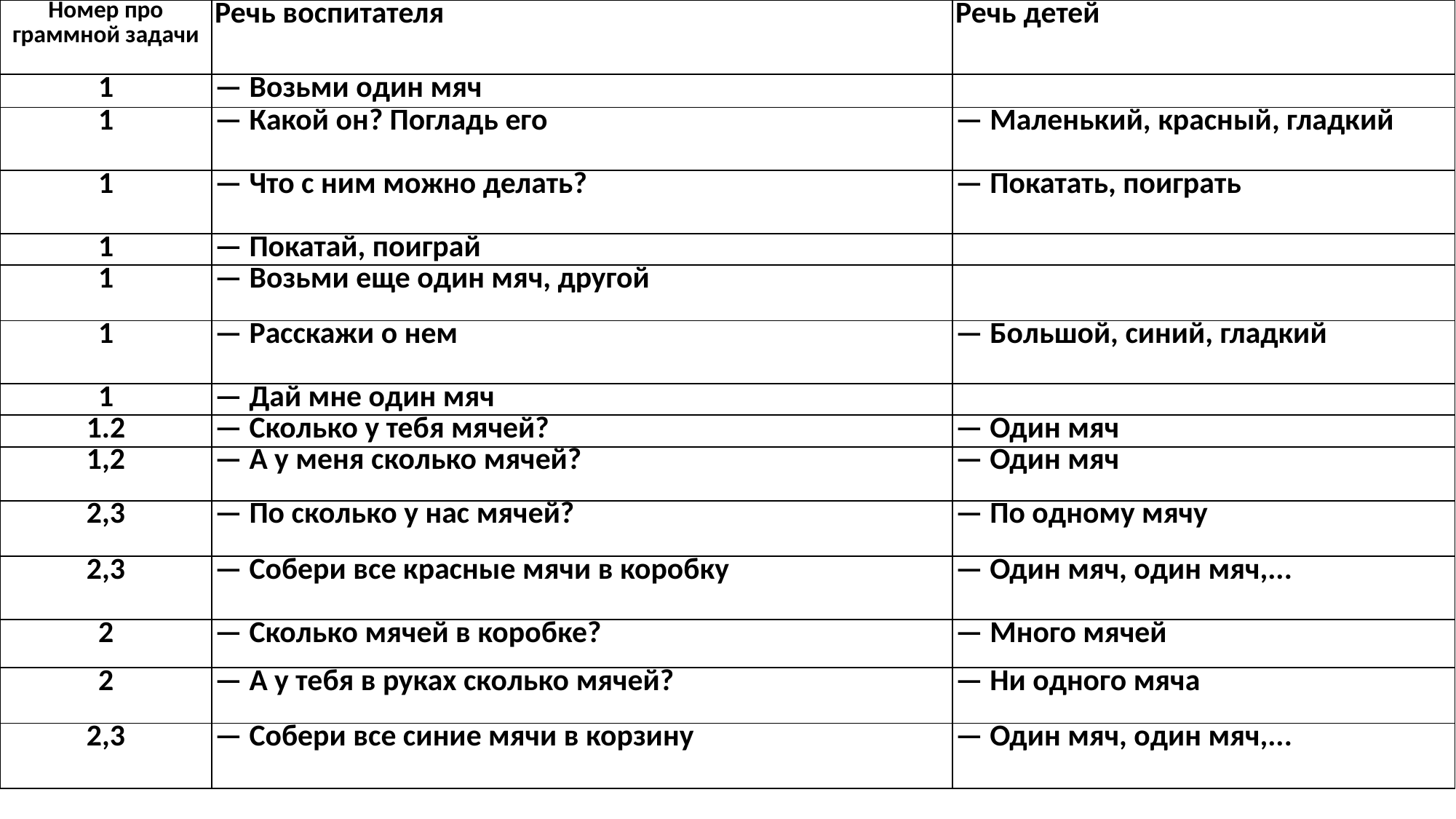

| Номер про­граммной задачи | Речь воспитателя | Речь детей |
| --- | --- | --- |
| 1 | — Возьми один мяч |  |
| 1 | — Какой он? Погладь его | — Маленький, красный, гладкий |
| 1 | — Что с ним можно делать? | — Покатать, поиграть |
| 1 | — Покатай, поиграй |  |
| 1 | — Возьми еще один мяч, другой |  |
| 1 | — Расскажи о нем | — Большой, синий, гладкий |
| 1 | — Дай мне один мяч |  |
| 1.2 | — Сколько у тебя мячей? | — Один мяч |
| 1,2 | — А у меня сколько мячей? | — Один мяч |
| 2,3 | — По сколько у нас мячей? | — По одному мячу |
| 2,3 | — Собери все красные мячи в коробку | — Один мяч, один мяч,... |
| 2 | — Сколько мячей в коробке? | — Много мячей |
| 2 | — А у тебя в руках сколько мячей? | — Ни одного мяча |
| 2,3 | — Собери все синие мячи в корзину | — Один мяч, один мяч,... |